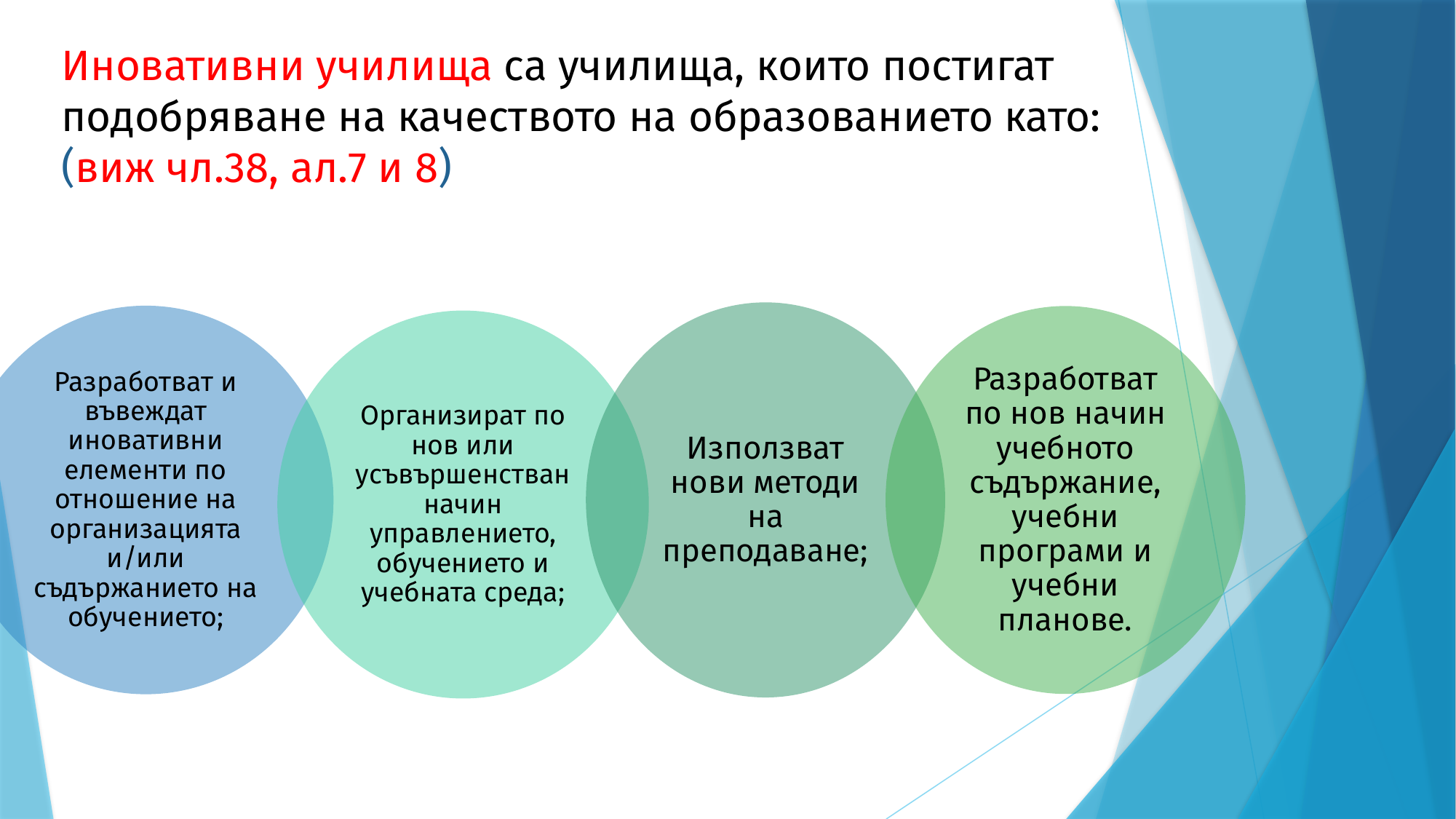

# Иновативни училища са училища, които постигат подобряване на качеството на образованието като: (виж чл.38, ал.7 и 8)
Разработват и въвеждат иновативни елементи по отношение на организацията и/или съдържанието на обучението;
Организират по нов или усъвършенстван начин управлението, обучението и учебната среда;
Използват нови методи на преподаване;
Разработват по нов начин учебното съдържание, учебни програми и учебни планове.